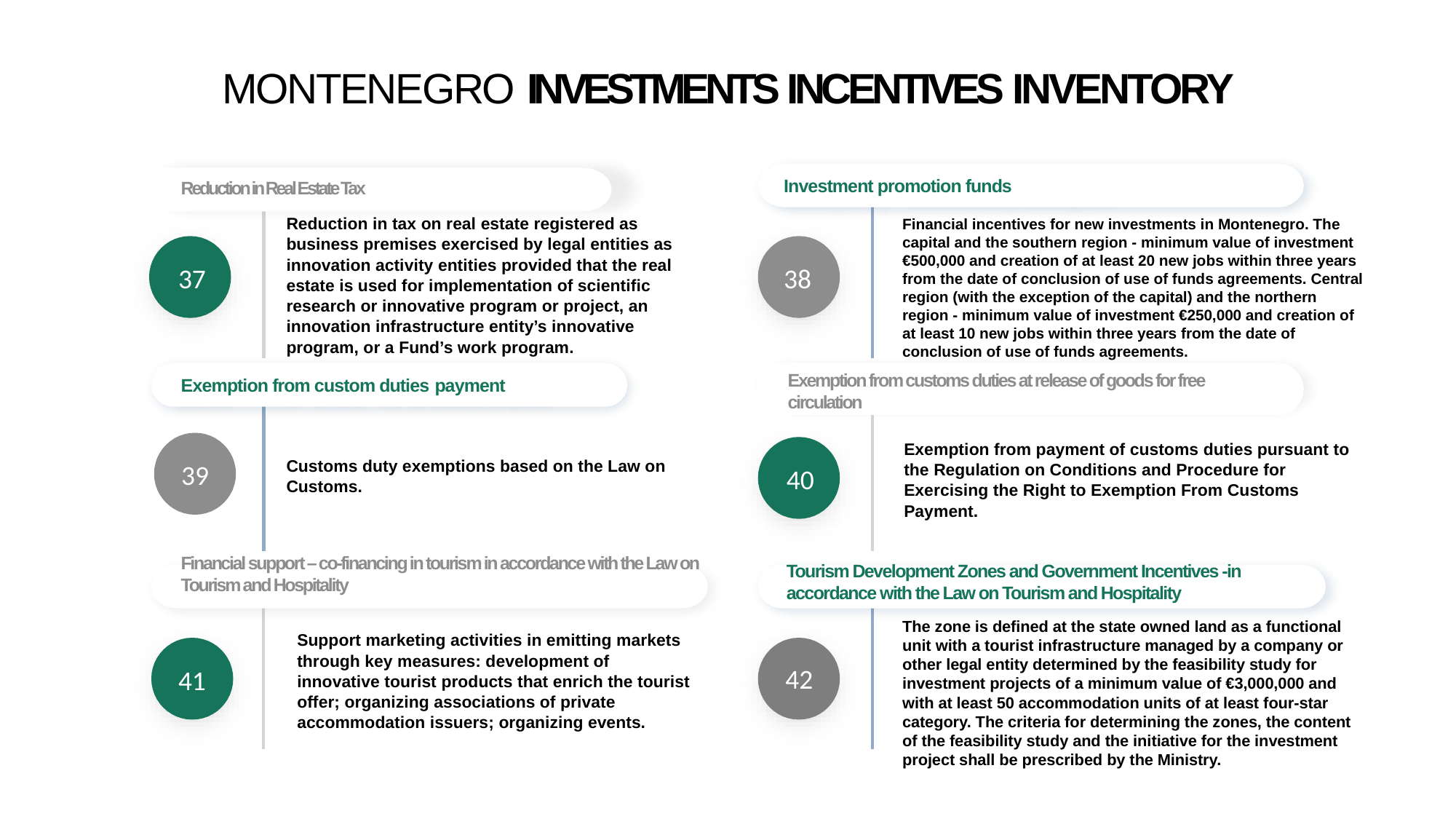

# MONTENEGRO INVESTMENTS INCENTIVES INVENTORY

Investment promotion funds
Reduction in Real Estate Tax

Financial incentives for new investments in Montenegro. The capital and the southern region - minimum value of investment €500,000 and creation of at least 20 new jobs within three years from the date of conclusion of use of funds agreements. Central region (with the exception of the capital) and the northern region - minimum value of investment €250,000 and creation of at least 10 new jobs within three years from the date of conclusion of use of funds agreements.
Reduction in tax on real estate registered as business premises exercised by legal entities as innovation activity entities provided that the real estate is used for implementation of scientific research or innovative program or project, an innovation infrastructure entity’s innovative program, or a Fund’s work program.

37
38

Exemption from customs duties at release of goods for free circulation
Exemption from custom duties payment

Exemption from payment of customs duties pursuant to the Regulation on Conditions and Procedure for Exercising the Right to Exemption From Customs Payment.

Customs duty exemptions based on the Law on Customs.
39
40
Financial support – co-financing in tourism in accordance with the Law on Tourism and Hospitality

Tourism Development Zones and Government Incentives -in accordance with the Law on Tourism and Hospitality

The zone is defined at the state owned land as a functional unit with a tourist infrastructure managed by a company or other legal entity determined by the feasibility study for investment projects of a minimum value of €3,000,000 and with at least 50 accommodation units of at least four-star category. The criteria for determining the zones, the content of the feasibility study and the initiative for the investment project shall be prescribed by the Ministry.
Support marketing activities in emitting markets through key measures: development of innovative tourist products that enrich the tourist offer; organizing associations of private accommodation issuers; organizing events.

42
41